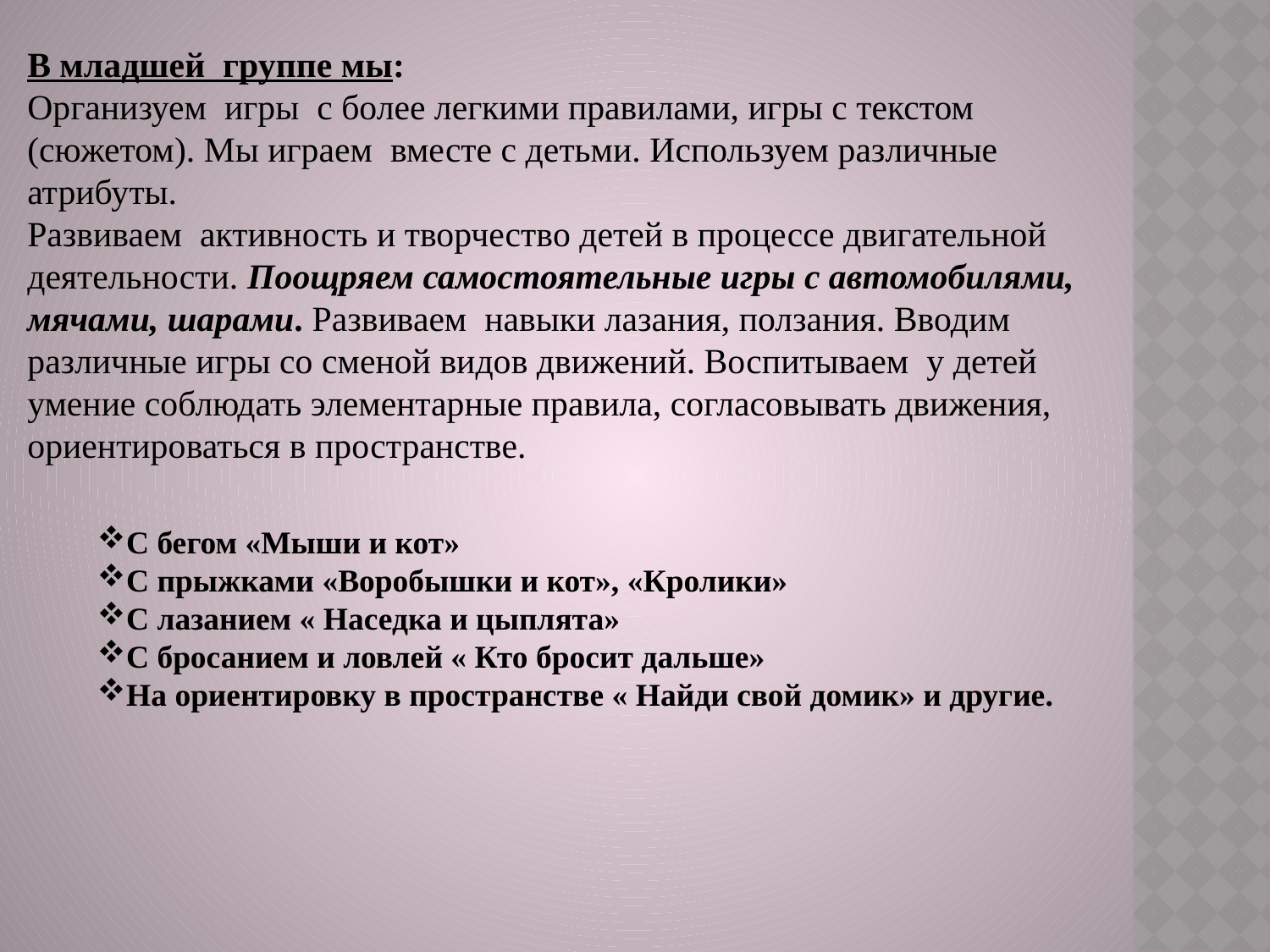

В младшей  группе мы:
Организуем  игры  с более легкими правилами, игры с текстом (сюжетом). Мы играем  вместе с детьми. Используем различные  атрибуты.
Развиваем  активность и творчество детей в процессе двигательной деятельности. Поощряем самостоятельные игры с автомобилями, мячами, шарами. Развиваем  навыки лазания, ползания. Вводим  различные игры со сменой видов движений. Воспитываем  у детей умение соблюдать элементарные правила, согласовывать движения, ориентироваться в пространстве.

С бегом «Мыши и кот»
С прыжками «Воробышки и кот», «Кролики»
С лазанием « Наседка и цыплята»
С бросанием и ловлей « Кто бросит дальше»
На ориентировку в пространстве « Найди свой домик» и другие.